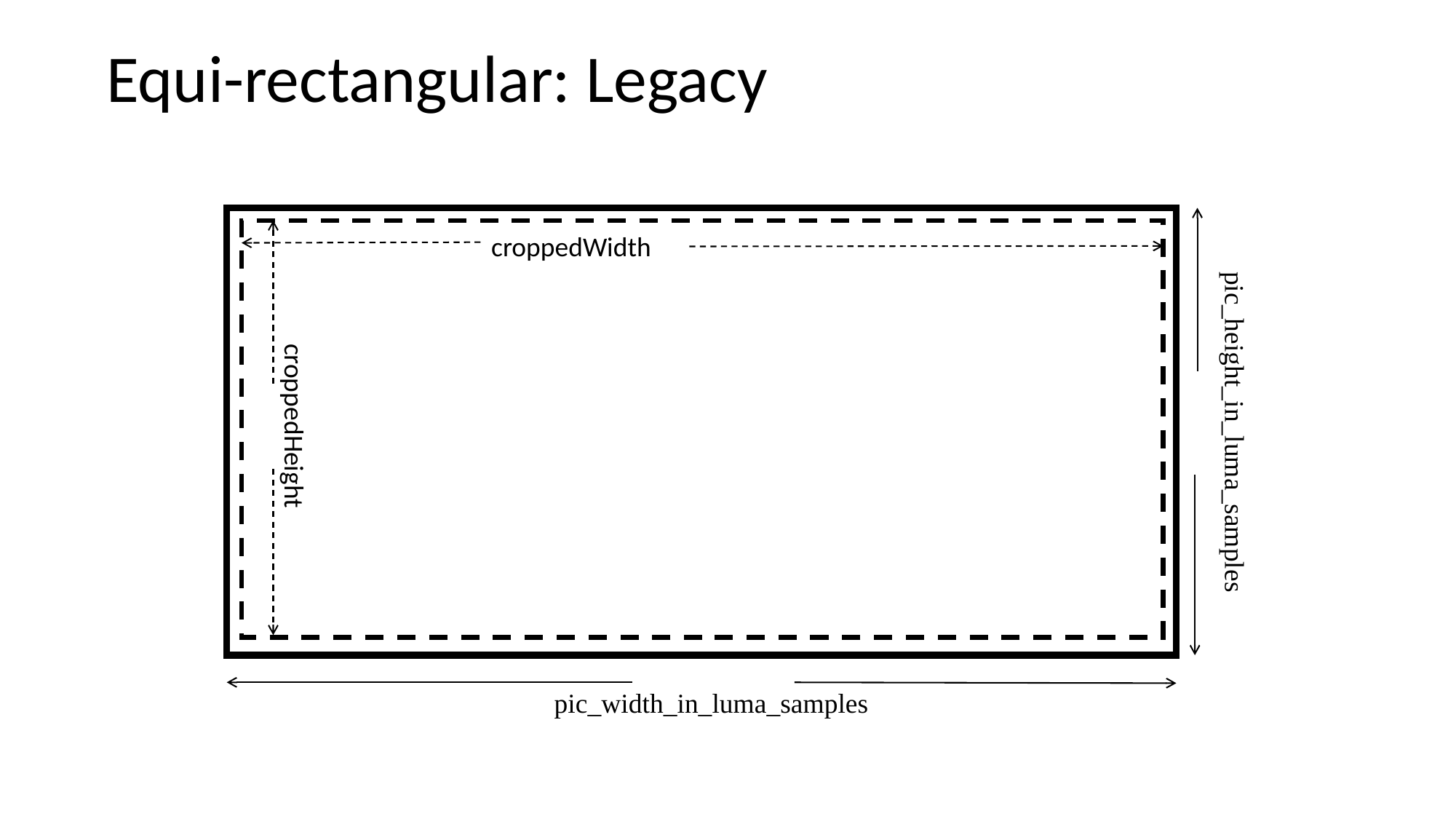

# Equi-rectangular: Legacy

croppedWidth
croppedHeight
pic_height_in_luma_samples
pic_width_in_luma_samples